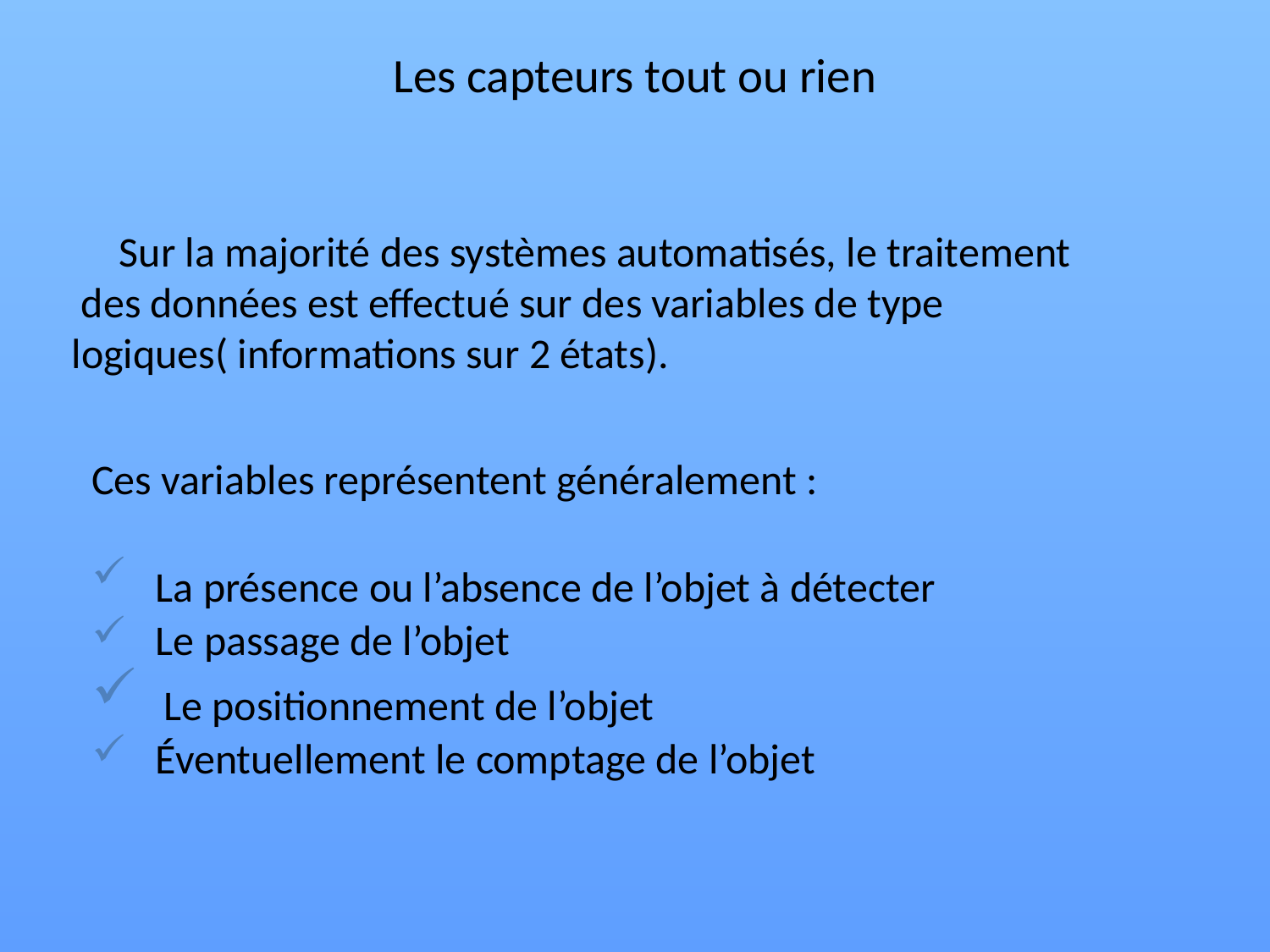

# Les capteurs tout ou rien
     Sur la majorité des systèmes automatisés, le traitement
 des données est effectué sur des variables de type
logiques( informations sur 2 états).

Ces variables représentent généralement :

   La présence ou l’absence de l’objet à détecter
   Le passage de l’objet
  Le positionnement de l’objet
   Éventuellement le comptage de l’objet